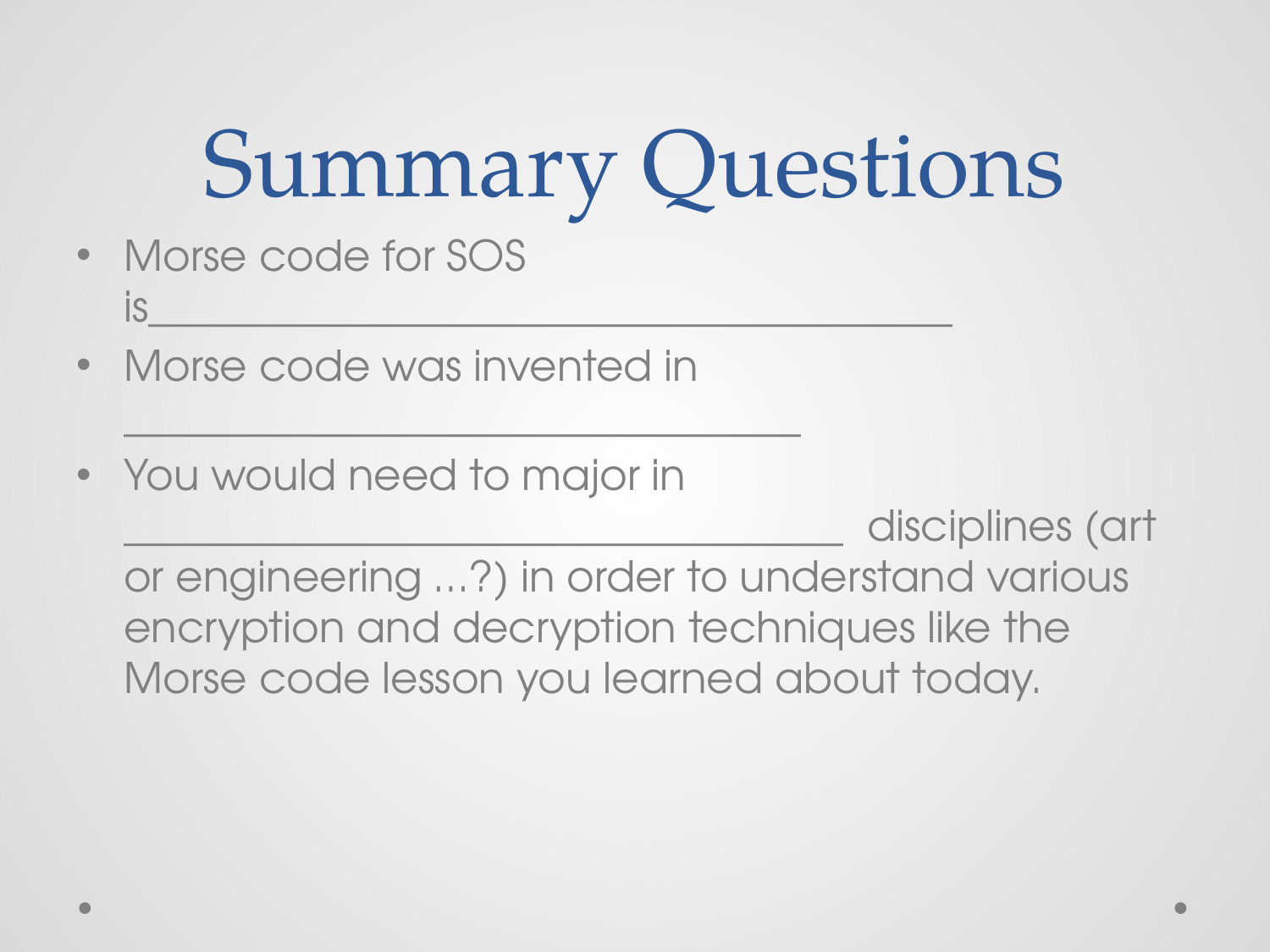

# Summary Questions
Morse code for SOS is______________________________________
Morse code was invented in ________________________________
You would need to major in  __________________________________  disciplines (art or engineering …?) in order to understand various encryption and decryption techniques like the Morse code lesson you learned about today.